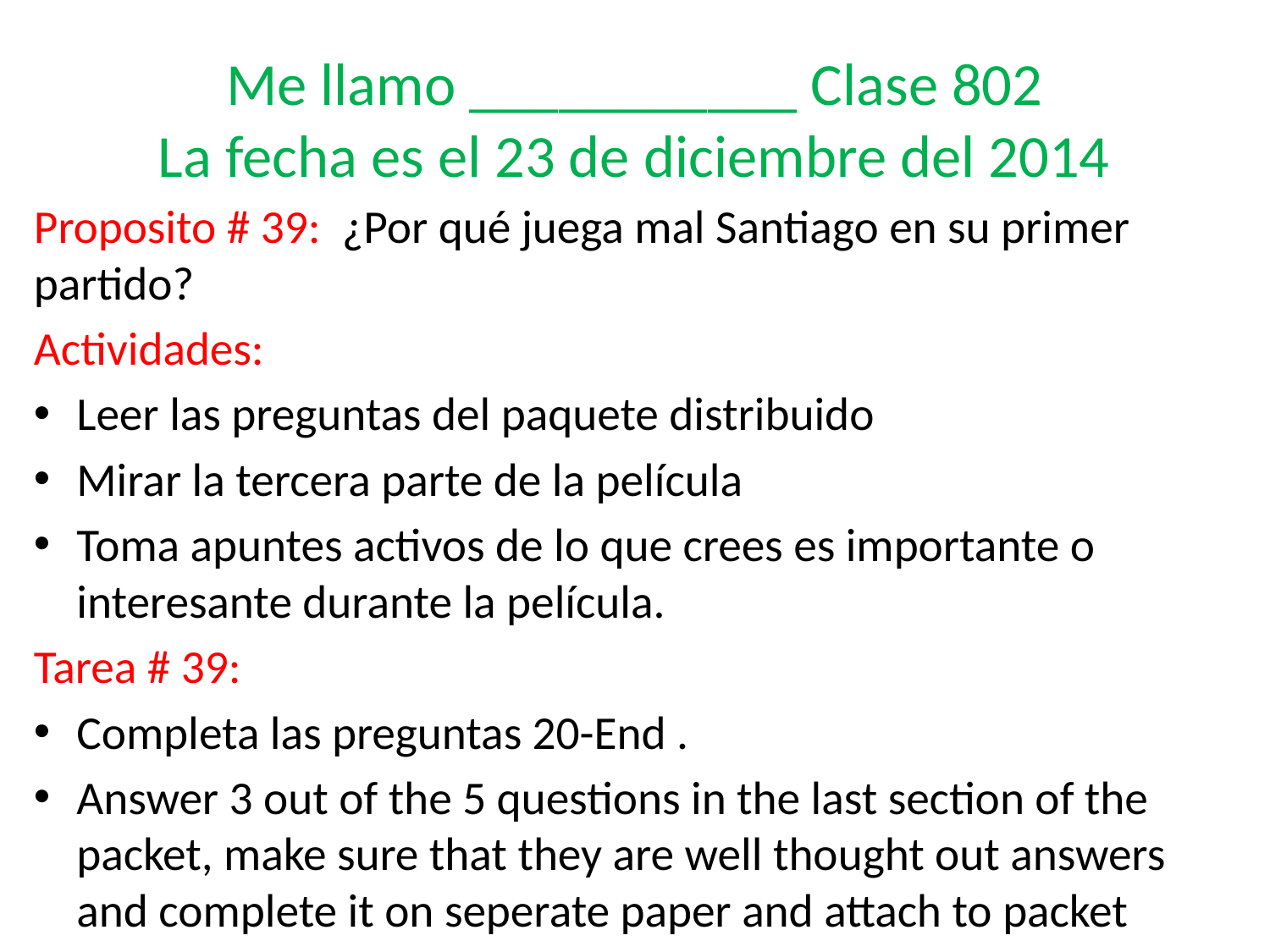

# Me llamo ___________ Clase 802 La fecha es el 23 de diciembre del 2014
Proposito # 39:  ¿Por qué juega mal Santiago en su primer partido?
Actividades:
Leer las preguntas del paquete distribuido
Mirar la tercera parte de la película
Toma apuntes activos de lo que crees es importante o interesante durante la película.
Tarea # 39:
Completa las preguntas 20-End .
Answer 3 out of the 5 questions in the last section of the packet, make sure that they are well thought out answers and complete it on seperate paper and attach to packet